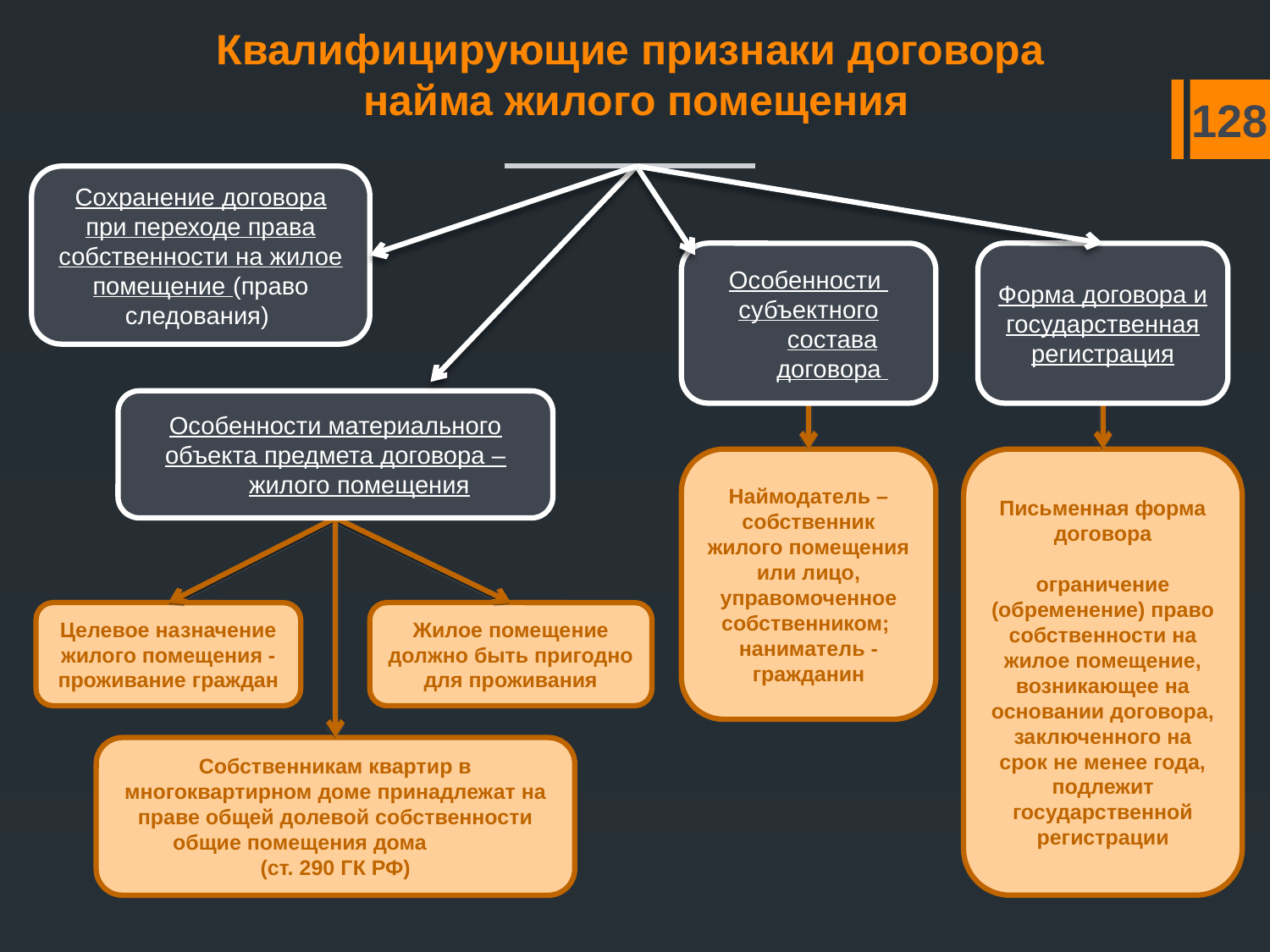

Квалифицирующие признаки договора

найма жилого помещения
128
Сохранение договора при переходе права собственности на жилое помещение (право следования)

Особенности
субъектного состава договора

Форма договора и
государственная регистрация

Особенности материального
объекта предмета договора – жилого помещения

Письменная форма договора

ограничение (обременение) право собственности на жилое помещение, возникающее на основании договора, заключенного на срок не менее года, подлежит государственной регистрации
Наймодатель – собственник жилого помещения или лицо, управомоченное собственником;  наниматель - гражданин
Целевое назначение жилого помещения - проживание граждан
Жилое помещение должно быть пригодно для проживания
Собственникам квартир в многоквартирном доме принадлежат на праве общей долевой собственности общие помещения дома
(ст. 290 ГК РФ)